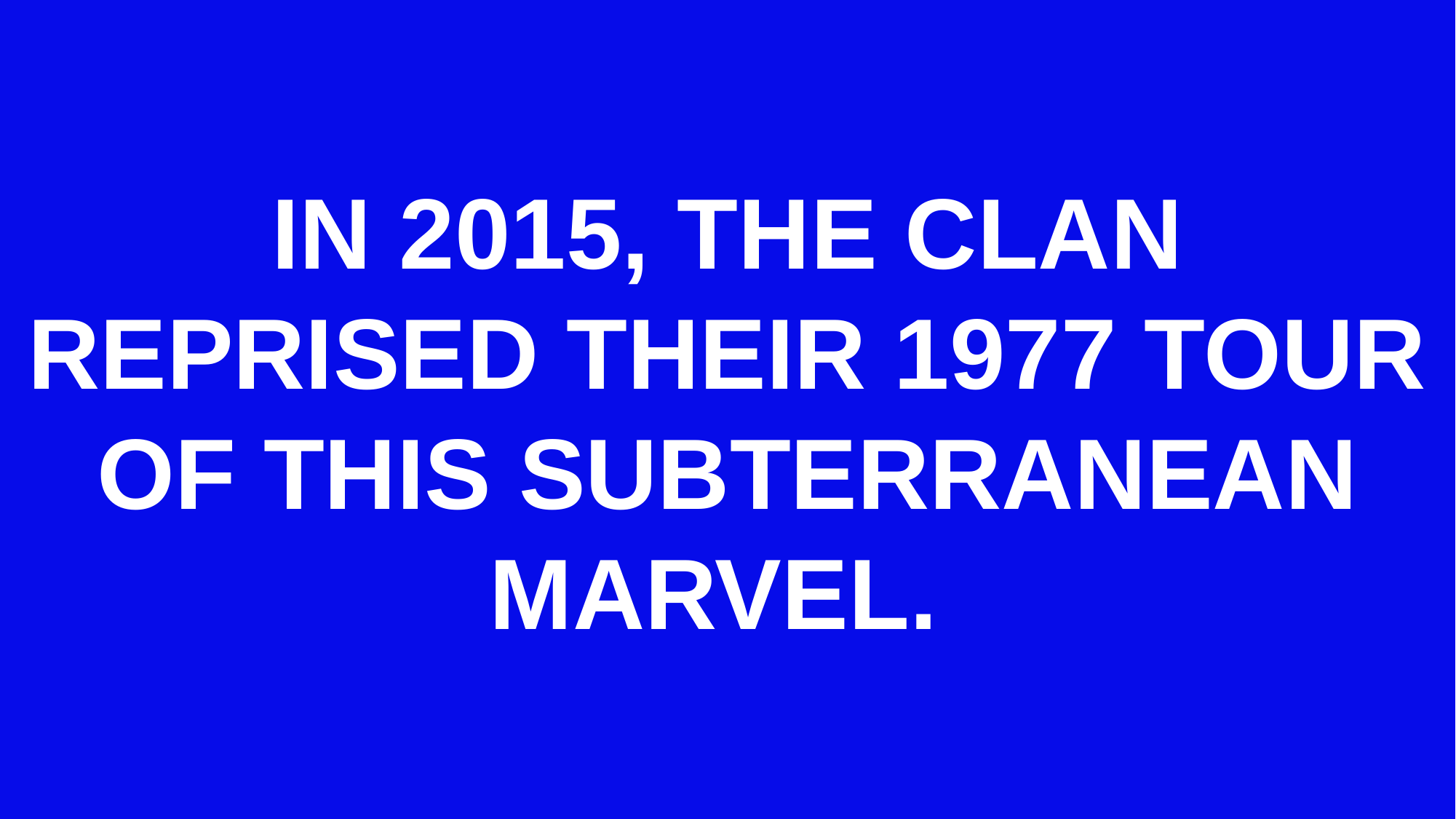

IN 2015, THE CLAN REPRISED THEIR 1977 TOUR OF THIS SUBTERRANEAN MARVEL.